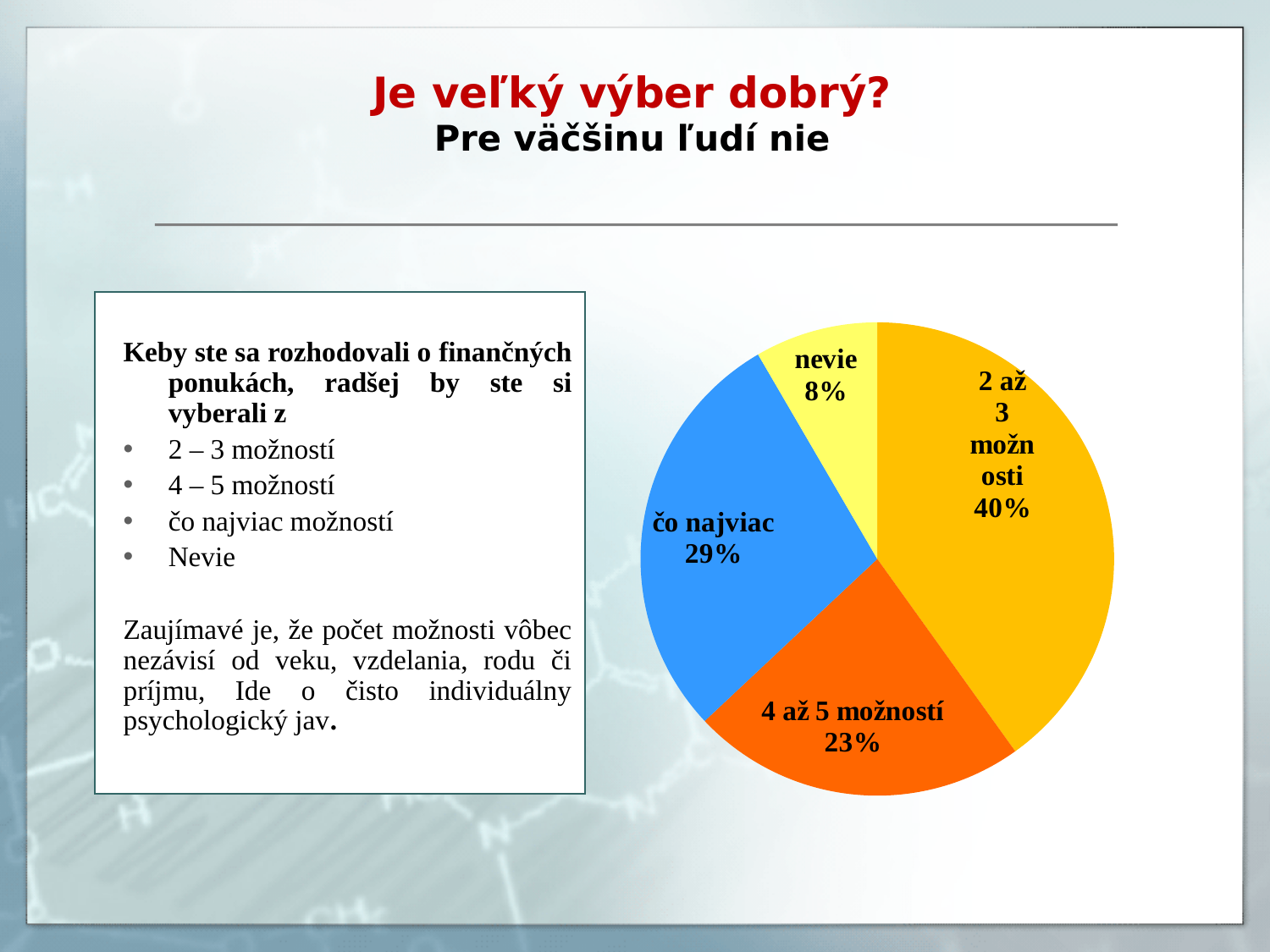

# Je veľký výber dobrý? Pre väčšinu ľudí nie

### Chart

| Category | Predaj |
|---|---|
| 2 až 3 možnosti | 40.1 |
| 4 až 5 možností | 22.9 |
| čo najviac | 28.6 |
| nevie | 8.4 |

Keby ste sa rozhodovali o finančných ponukách, radšej by ste si vyberali z
2 – 3 možností
4 – 5 možností
čo najviac možností
Nevie

Zaujímavé je, že počet možnosti vôbec nezávisí od veku, vzdelania, rodu či príjmu, Ide o čisto individuálny psychologický jav.